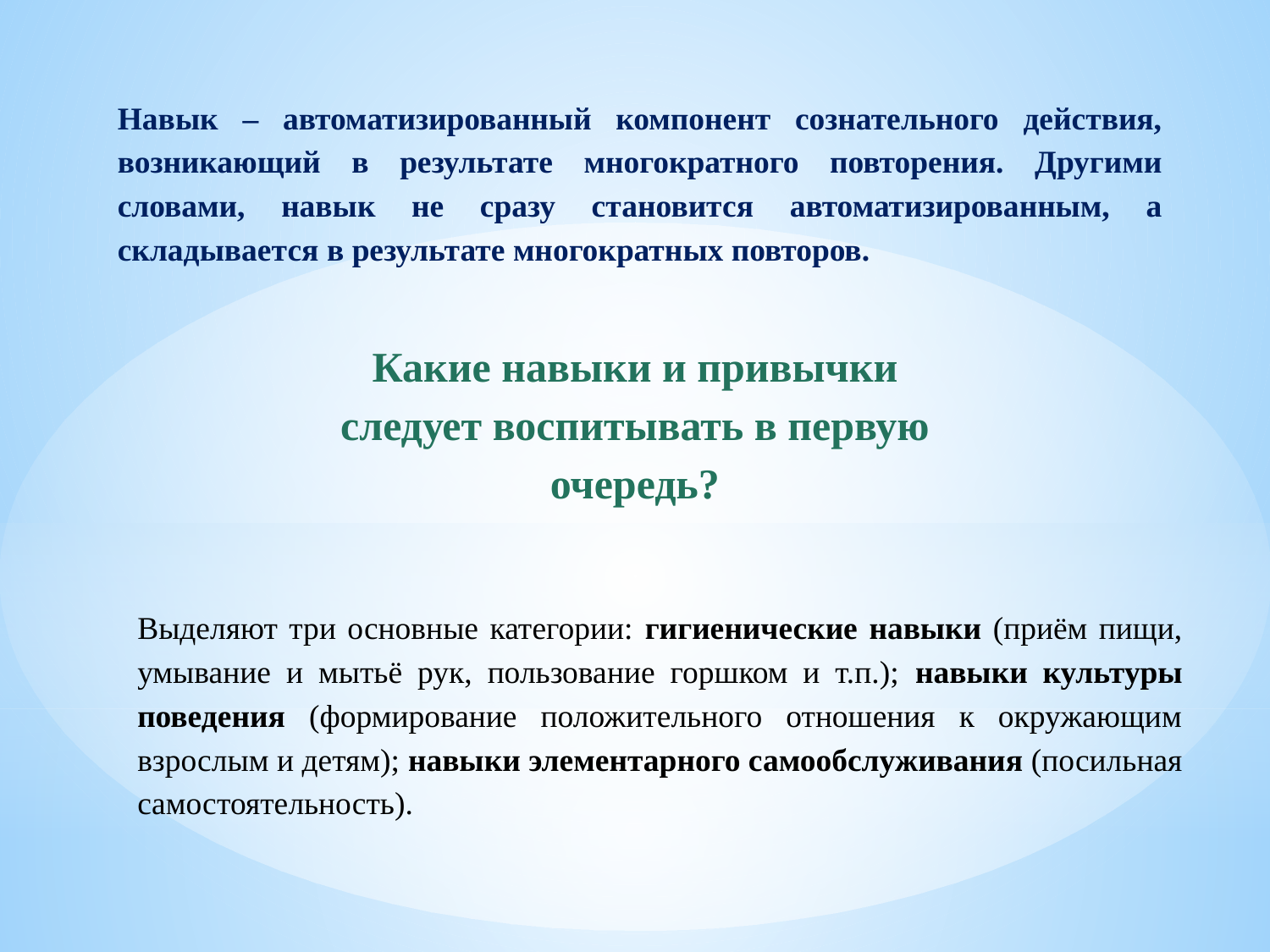

Навык – автоматизированный компонент сознательного действия, возникающий в результате многократного повторения. Другими словами, навык не сразу становится автоматизированным, а складывается в результате многократных повторов.
Какие навыки и привычки следует воспитывать в первую очередь?

Выделяют три основные категории: гигиенические навыки (приём пищи, умывание и мытьё рук, пользование горшком и т.п.); навыки культуры поведения (формирование положительного отношения к окружающим взрослым и детям); навыки элементарного самообслуживания (посильная самостоятельность).